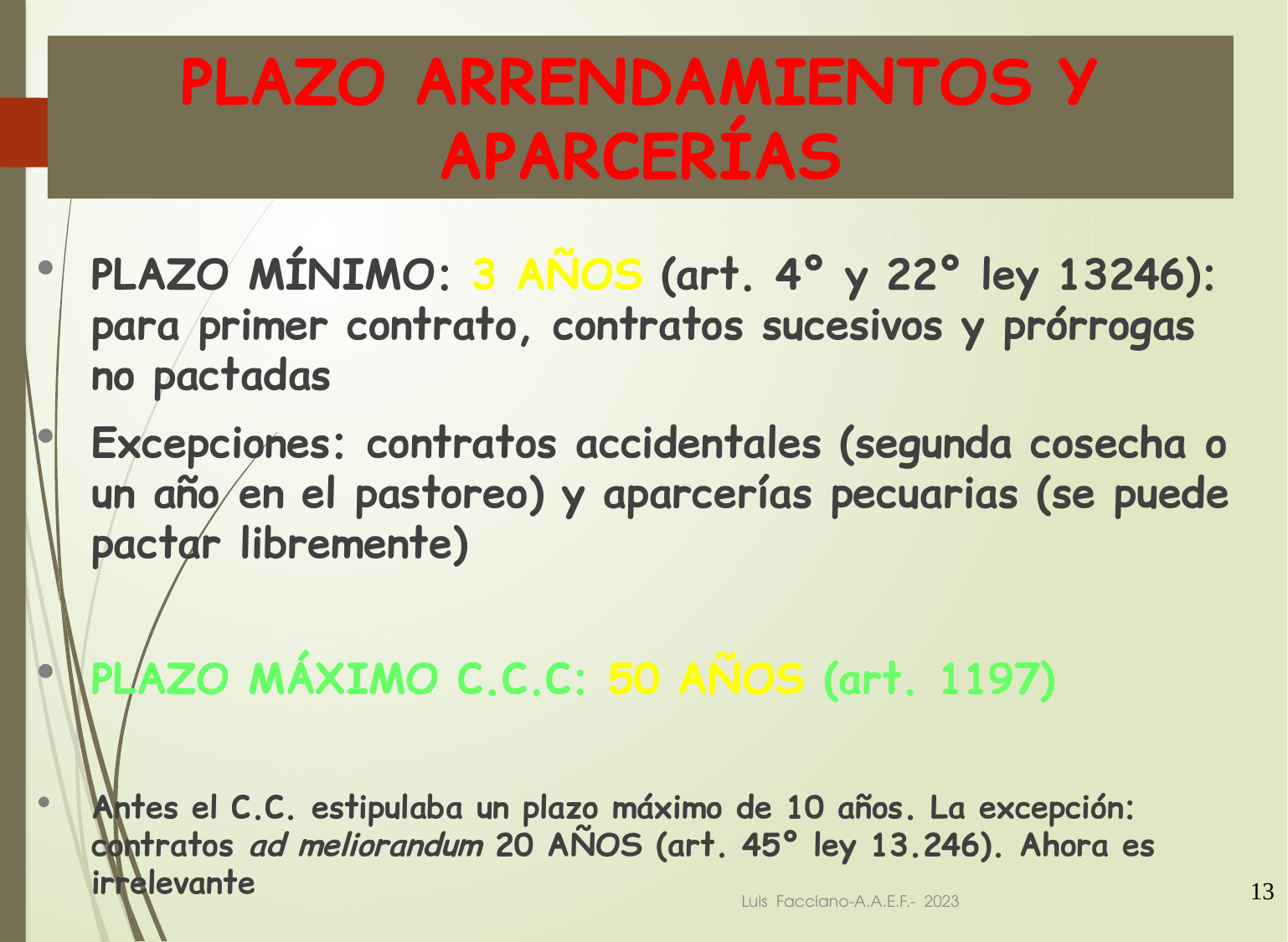

# PLAZO ARRENDAMIENTOS Y APARCERÍAS
PLAZO MÍNIMO: 3 AÑOS (art. 4º y 22º ley 13246): para primer contrato, contratos sucesivos y prórrogas no pactadas
Excepciones: contratos accidentales (segunda cosecha o un año en el pastoreo) y aparcerías pecuarias (se puede pactar libremente)

PLAZO MÁXIMO C.C.C: 50 AÑOS (art. 1197)

Antes el C.C. estipulaba un plazo máximo de 10 años. La excepción: contratos ad meliorandum 20 AÑOS (art. 45º ley 13.246). Ahora es irrelevante

Luis  Facciano-A.A.E.F.-  2023
13